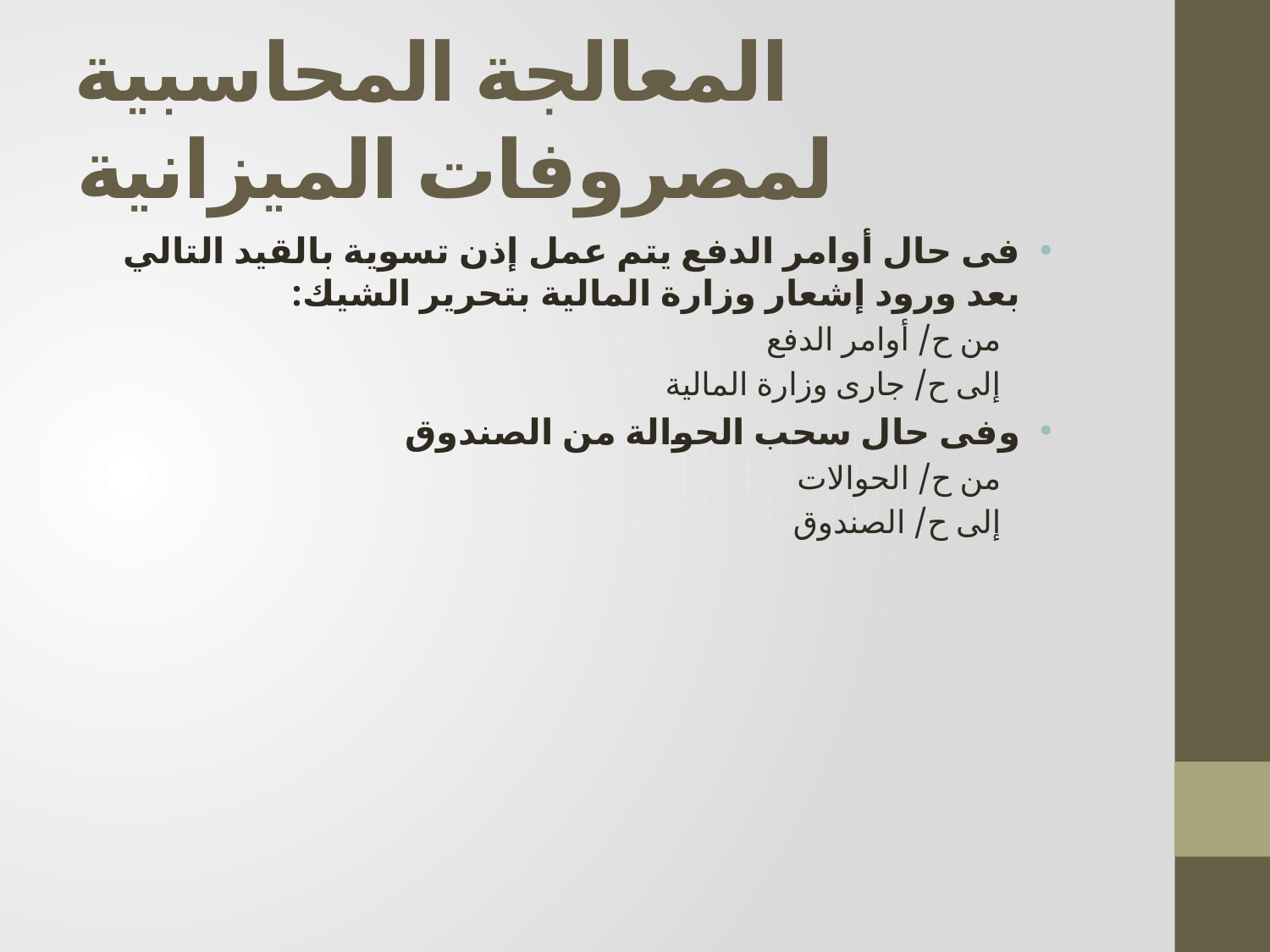

# المعالجة المحاسبية لمصروفات الميزانية
فى حال أوامر الدفع يتم عمل إذن تسوية بالقيد التالي بعد ورود إشعار وزارة المالية بتحرير الشيك:
من ح/ أوامر الدفع
إلى ح/ جارى وزارة المالية
وفى حال سحب الحوالة من الصندوق
من ح/ الحوالات
إلى ح/ الصندوق